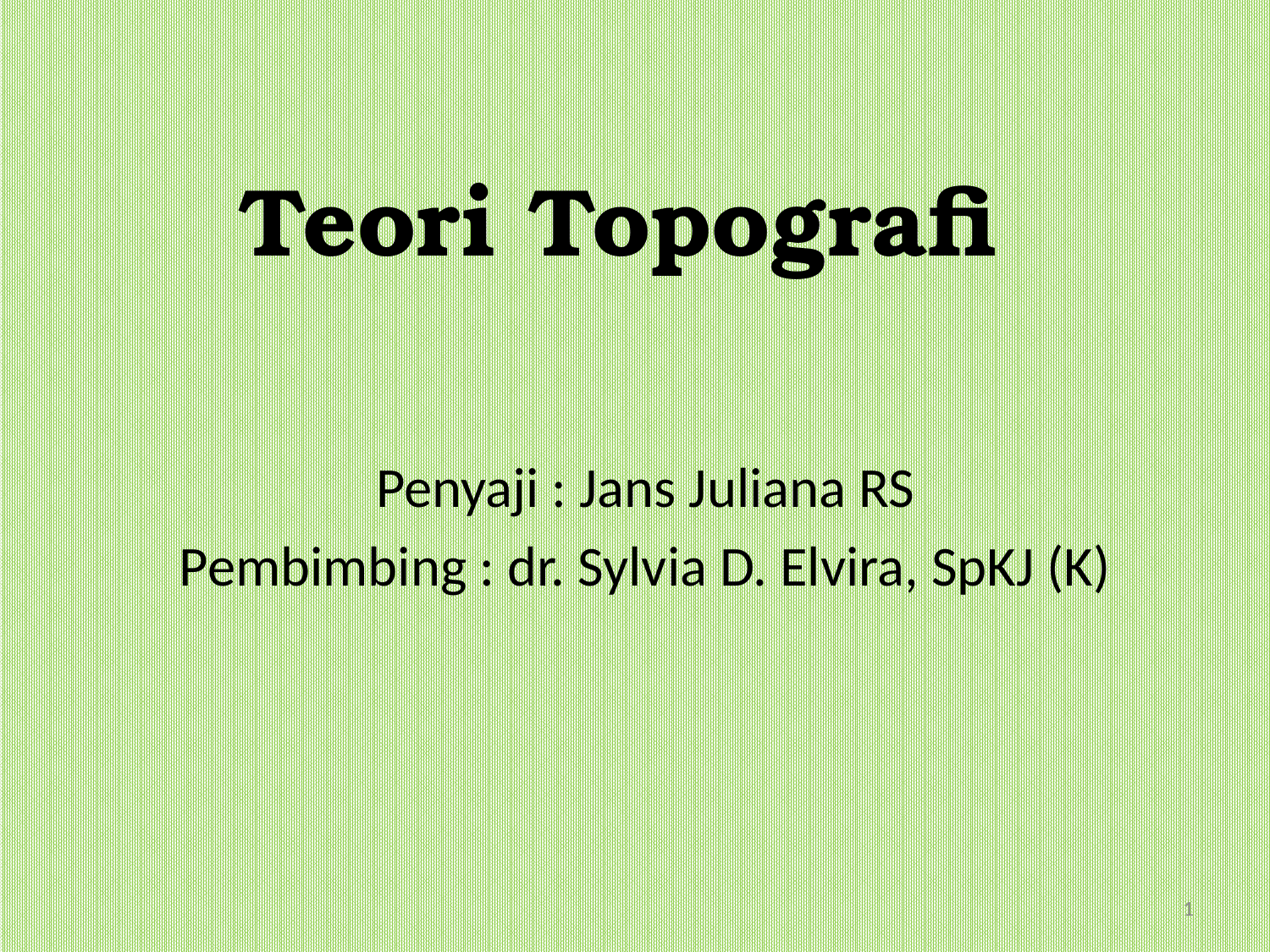

# Teori Topografi
Penyaji : Jans Juliana RS
Pembimbing : dr. Sylvia D. Elvira, SpKJ (K)

1